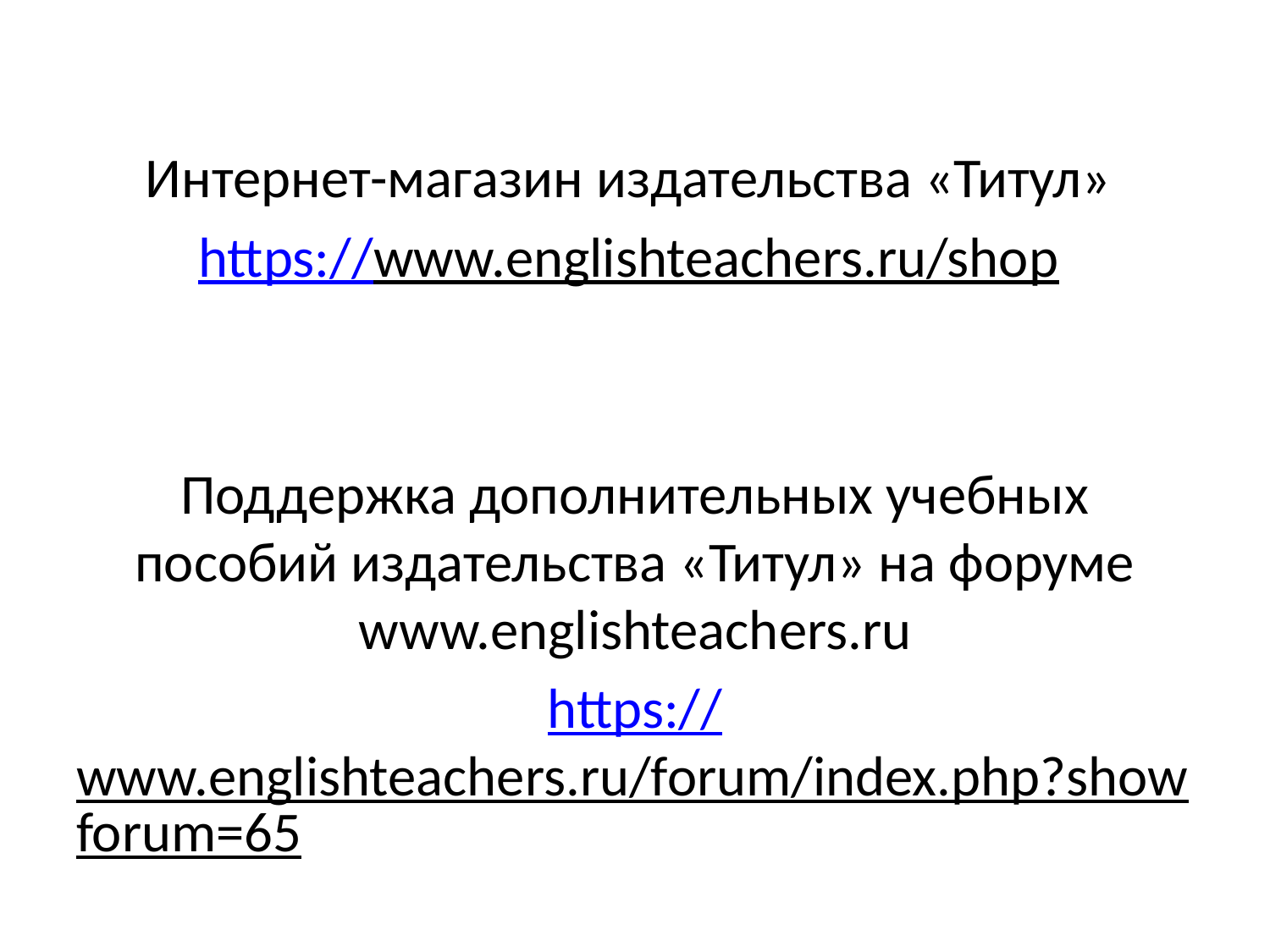

Интернет-магазин издательства «Титул»
https://www.englishteachers.ru/shop

Поддержка дополнительных учебных пособий издательства «Титул» на форуме www.englishteachers.ru
https://www.englishteachers.ru/forum/index.php?showforum=65